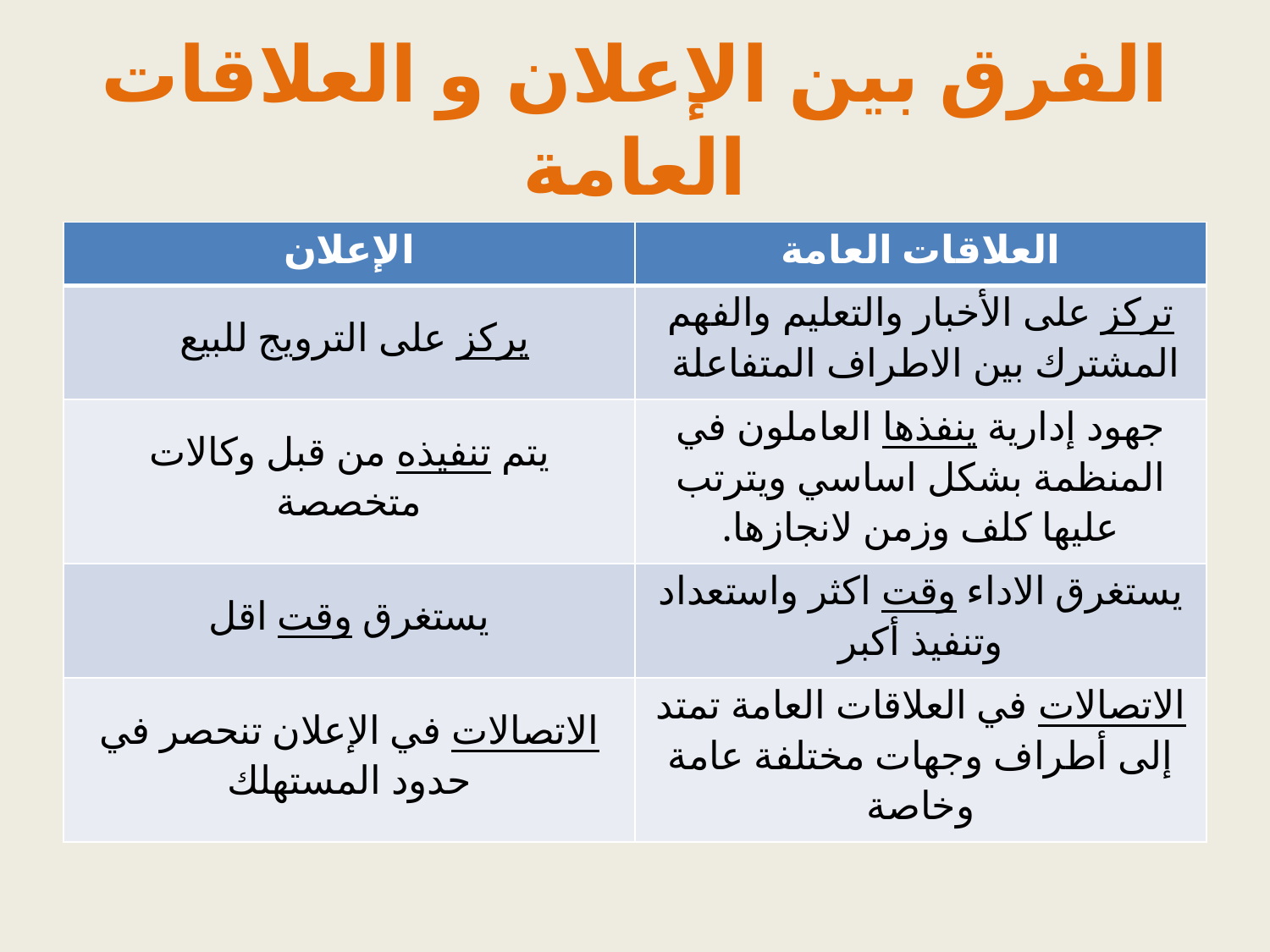

# الفرق بين الإعلان و العلاقات العامة
| الإعلان | العلاقات العامة |
| --- | --- |
| يركز على الترويج للبيع | تركز على الأخبار والتعليم والفهم المشترك بين الاطراف المتفاعلة |
| يتم تنفيذه من قبل وكالات متخصصة | جهود إدارية ينفذها العاملون في المنظمة بشكل اساسي ويترتب عليها كلف وزمن لانجازها. |
| يستغرق وقت اقل | يستغرق الاداء وقت اكثر واستعداد وتنفيذ أكبر |
| الاتصالات في الإعلان تنحصر في حدود المستهلك | الاتصالات في العلاقات العامة تمتد إلى أطراف وجهات مختلفة عامة وخاصة |